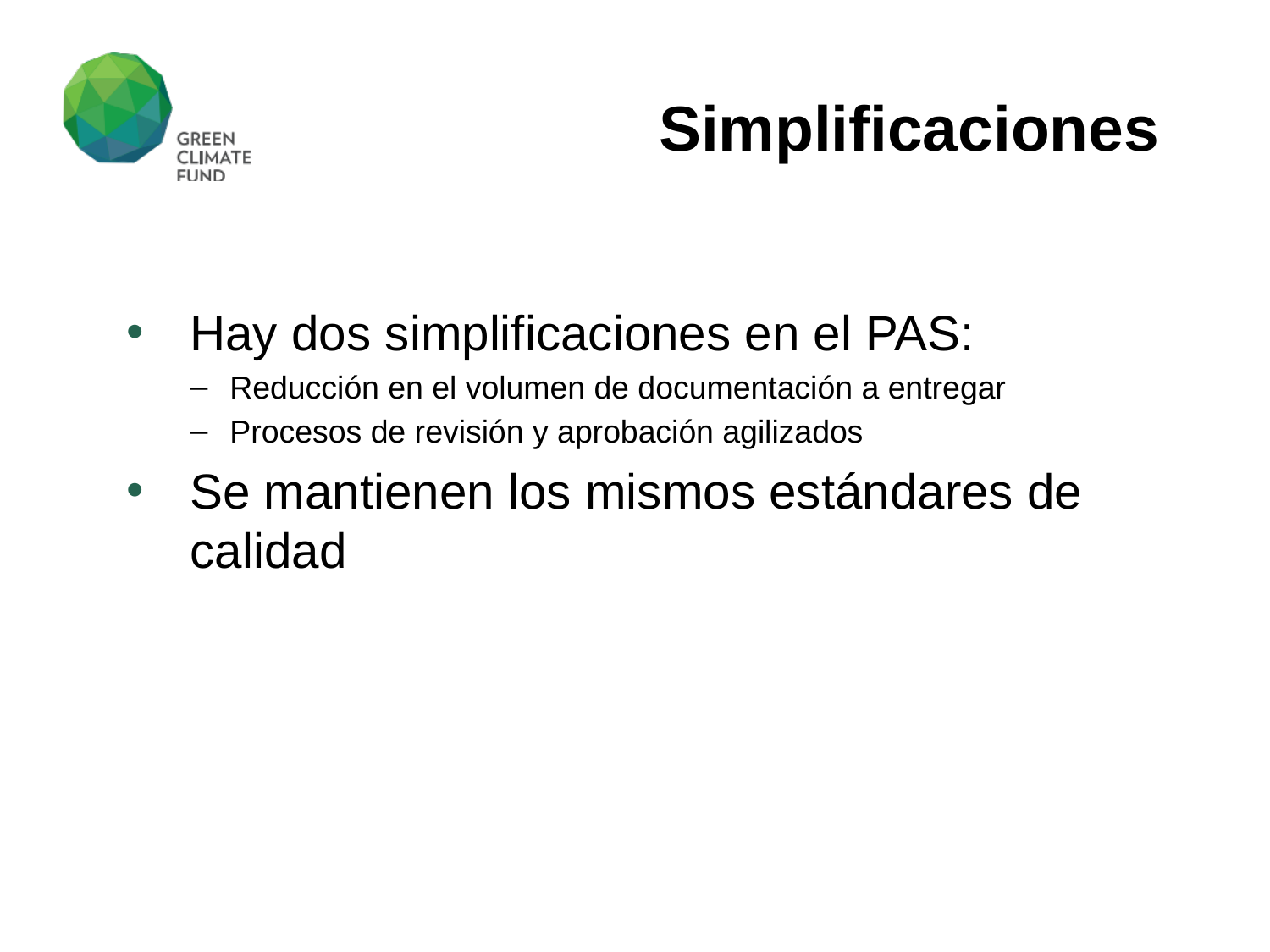

# Simplificaciones
Hay dos simplificaciones en el PAS:
Reducción en el volumen de documentación a entregar
Procesos de revisión y aprobación agilizados
Se mantienen los mismos estándares de calidad